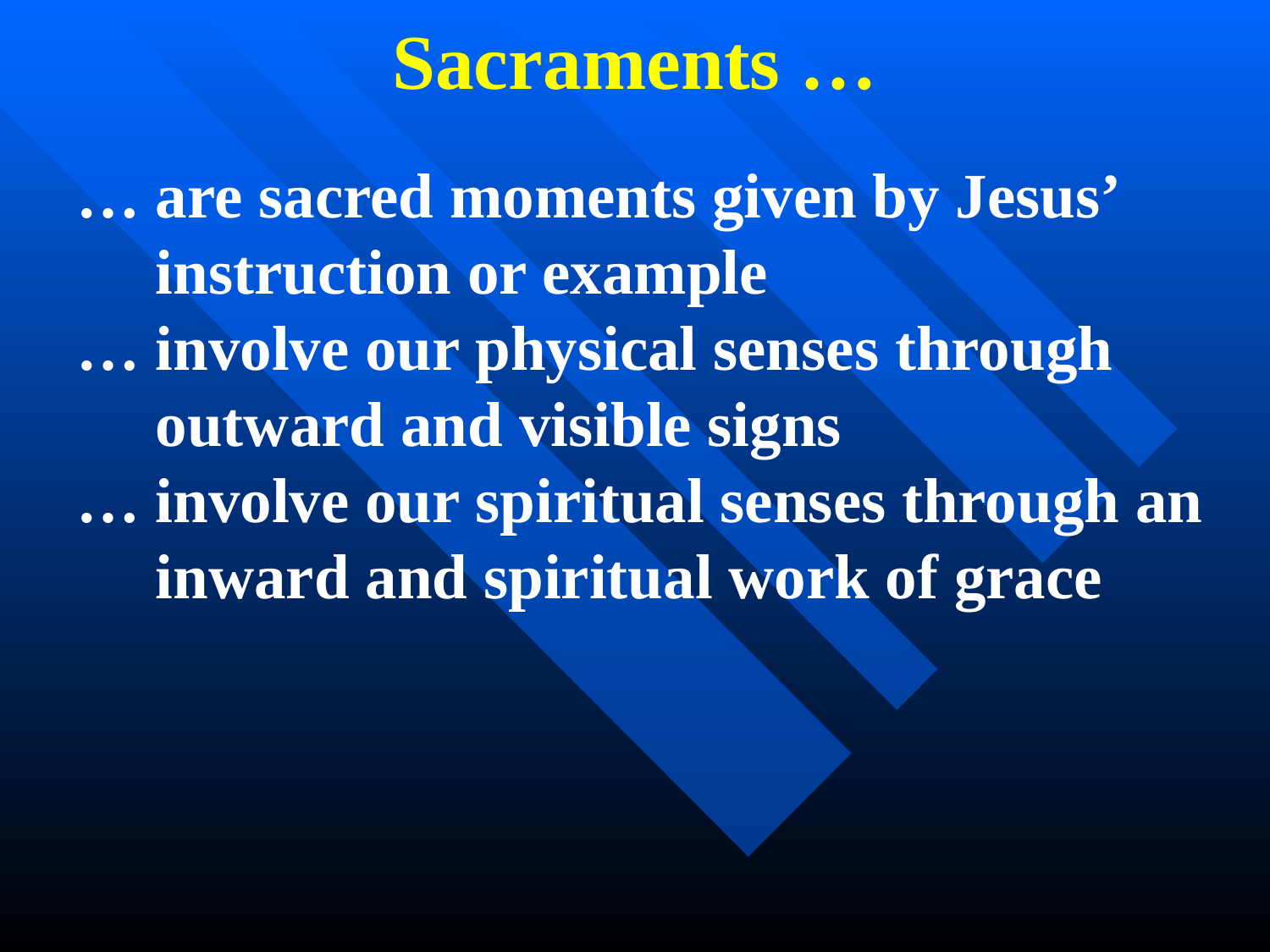

# Sacraments …
… are sacred moments given by Jesus’ instruction or example
… involve our physical senses through outward and visible signs
… involve our spiritual senses through an inward and spiritual work of grace